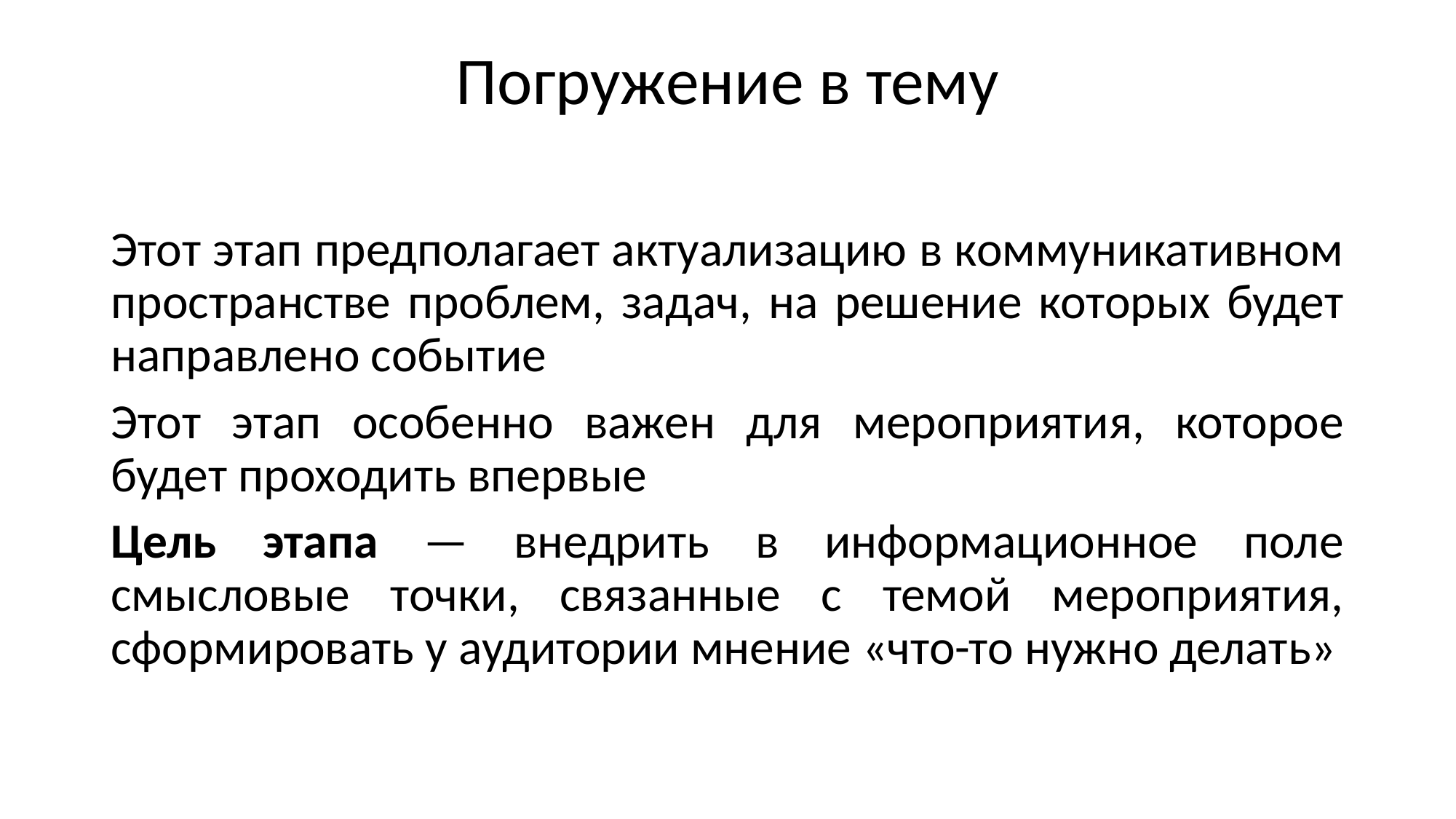

# Погружение в тему
Этот этап предполагает актуализацию в коммуникативном пространстве проблем, задач, на решение которых будет направлено событие
Этот этап особенно важен для мероприятия, которое будет проходить впервые
Цель этапа — внедрить в информационное поле смысловые точки, связанные с темой мероприятия, сформировать у аудитории мнение «что-то нужно делать»